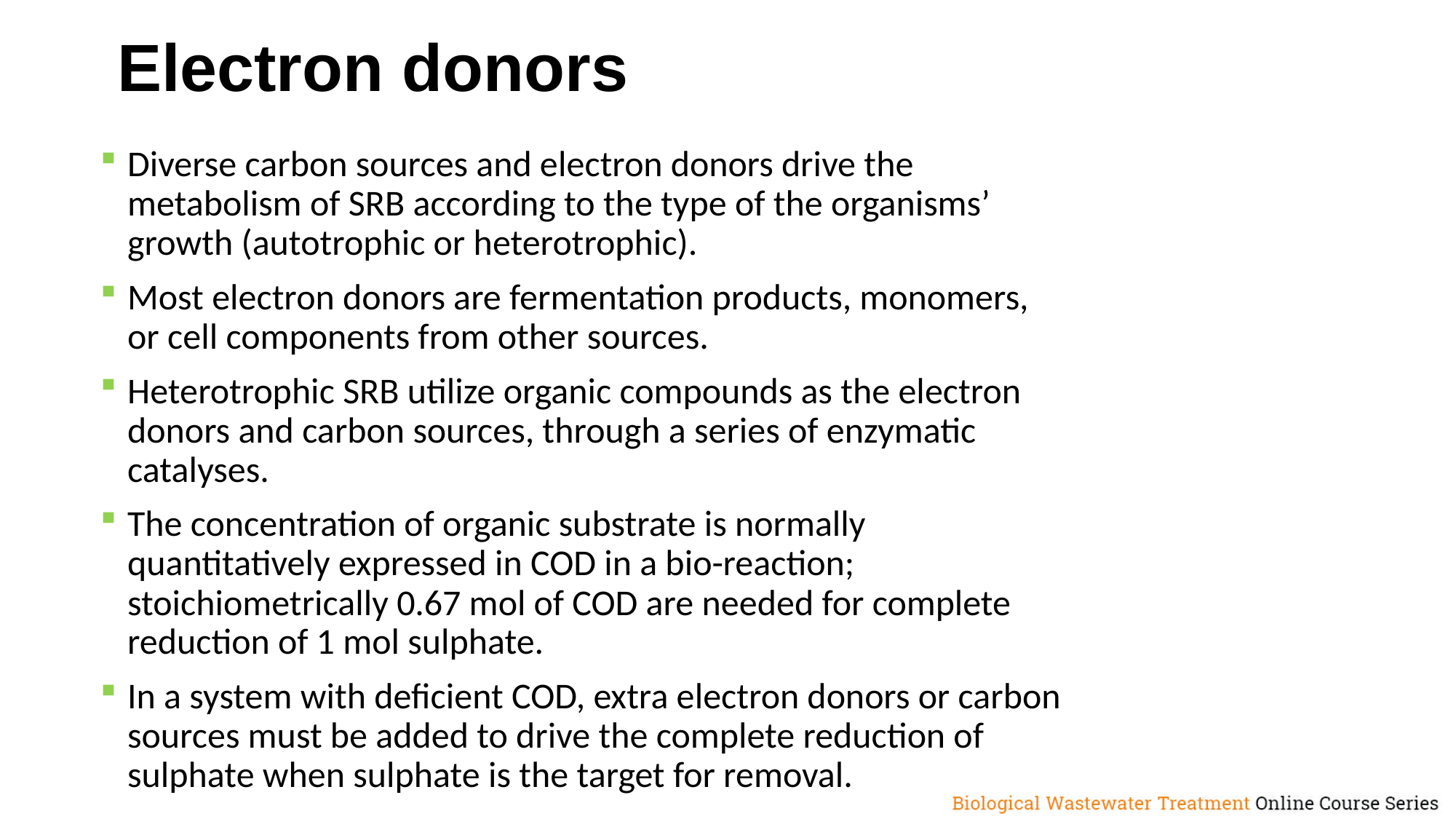

# Electron donors
Diverse carbon sources and electron donors drive the metabolism of SRB according to the type of the organisms’ growth (autotrophic or heterotrophic).
Most electron donors are fermentation products, monomers, or cell components from other sources.
Heterotrophic SRB utilize organic compounds as the electron donors and carbon sources, through a series of enzymatic catalyses.
The concentration of organic substrate is normally quantitatively expressed in COD in a bio-reaction; stoichiometrically 0.67 mol of COD are needed for complete reduction of 1 mol sulphate.
In a system with deficient COD, extra electron donors or carbon sources must be added to drive the complete reduction of sulphate when sulphate is the target for removal.